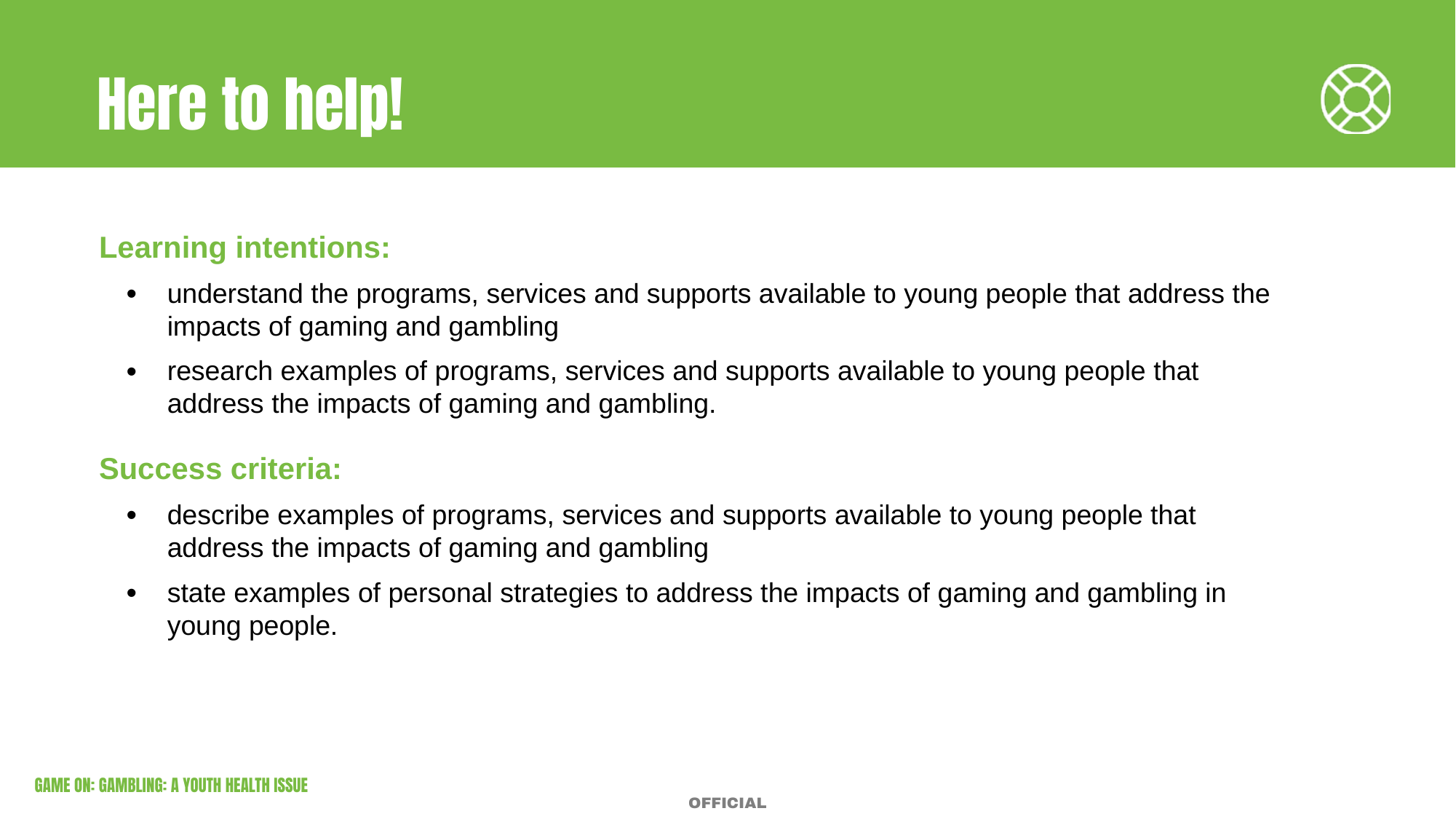

Here to help!
Learning intentions:
understand the programs, services and supports available to young people that address the impacts of gaming and gambling
research examples of programs, services and supports available to young people that address the impacts of gaming and gambling.
Success criteria:
describe examples of programs, services and supports available to young people that address the impacts of gaming and gambling
state examples of personal strategies to address the impacts of gaming and gambling in young people.